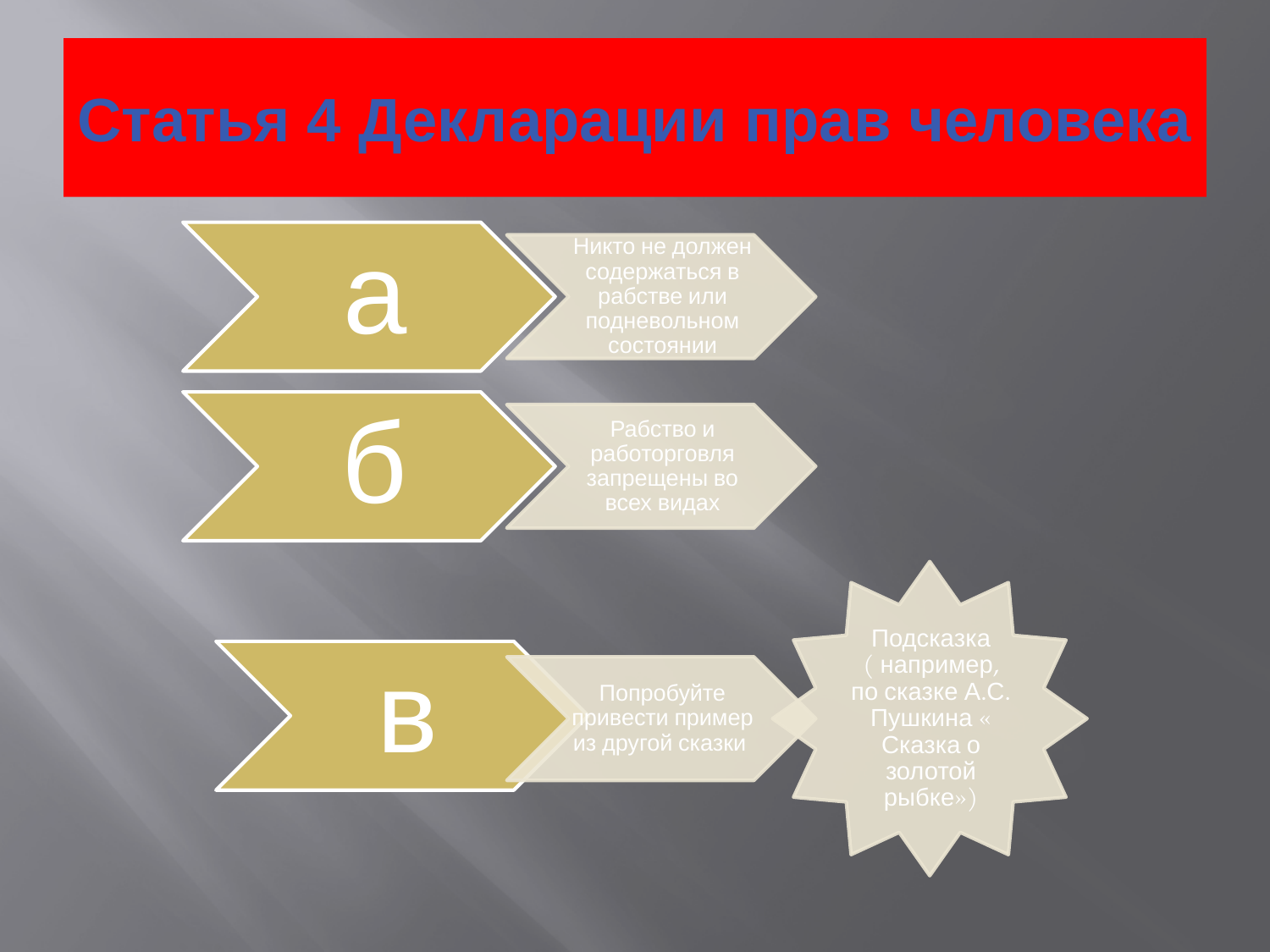

# Статья 4 Декларации прав человека
а
Никто не должен содержаться в рабстве или подневольном состоянии
б
Рабство и работорговля запрещены во всех видах
в
Попробуйте привести пример из другой сказки
Подсказка ( например, по сказке А.С. Пушкина « Сказка о золотой рыбке»)